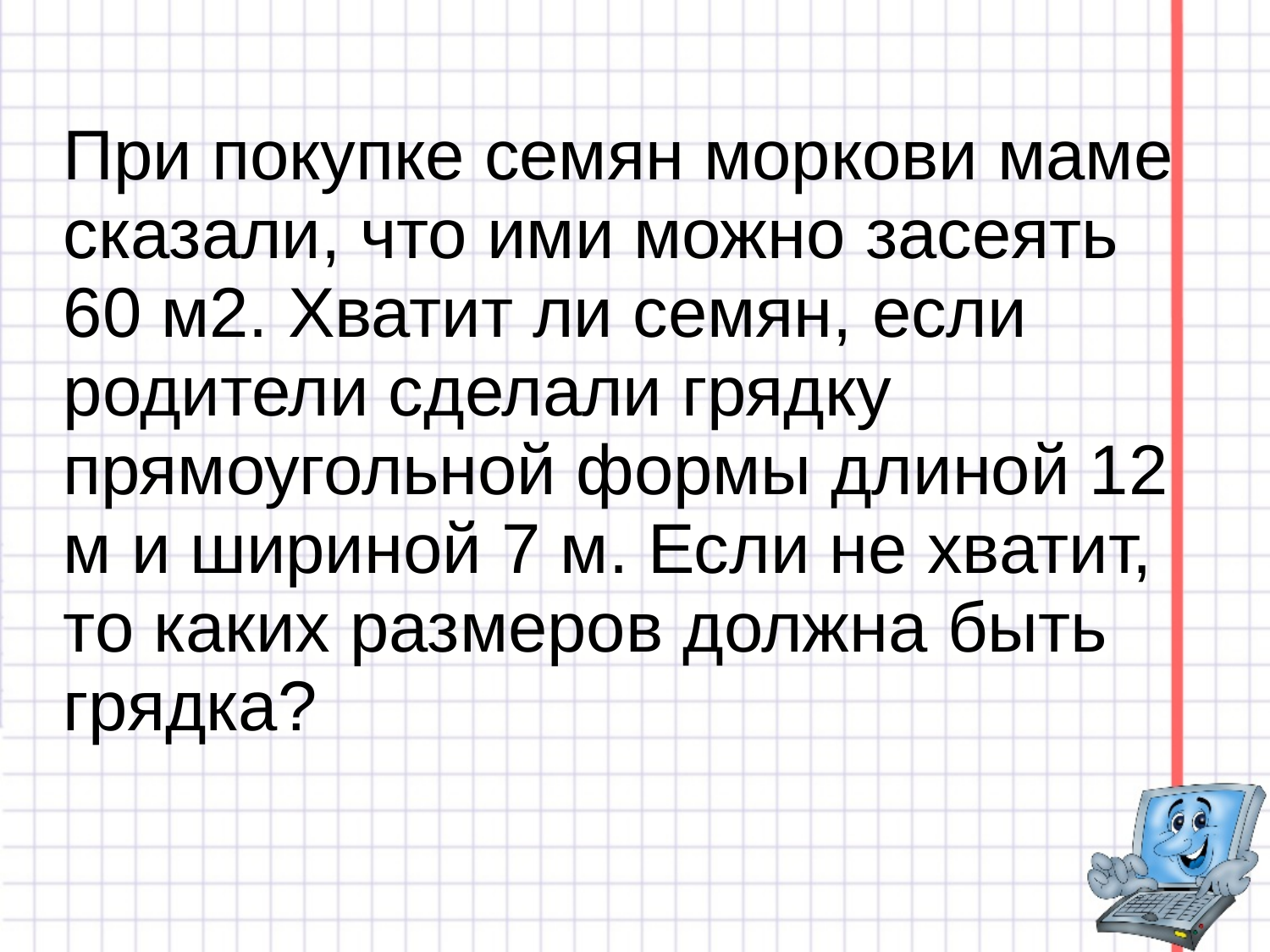

# При покупке семян моркови маме сказали, что ими можно засеять 60 м2. Хватит ли семян, если родители сделали грядку прямоугольной формы длиной 12 м и шириной 7 м. Если не хватит, то каких размеров должна быть грядка?